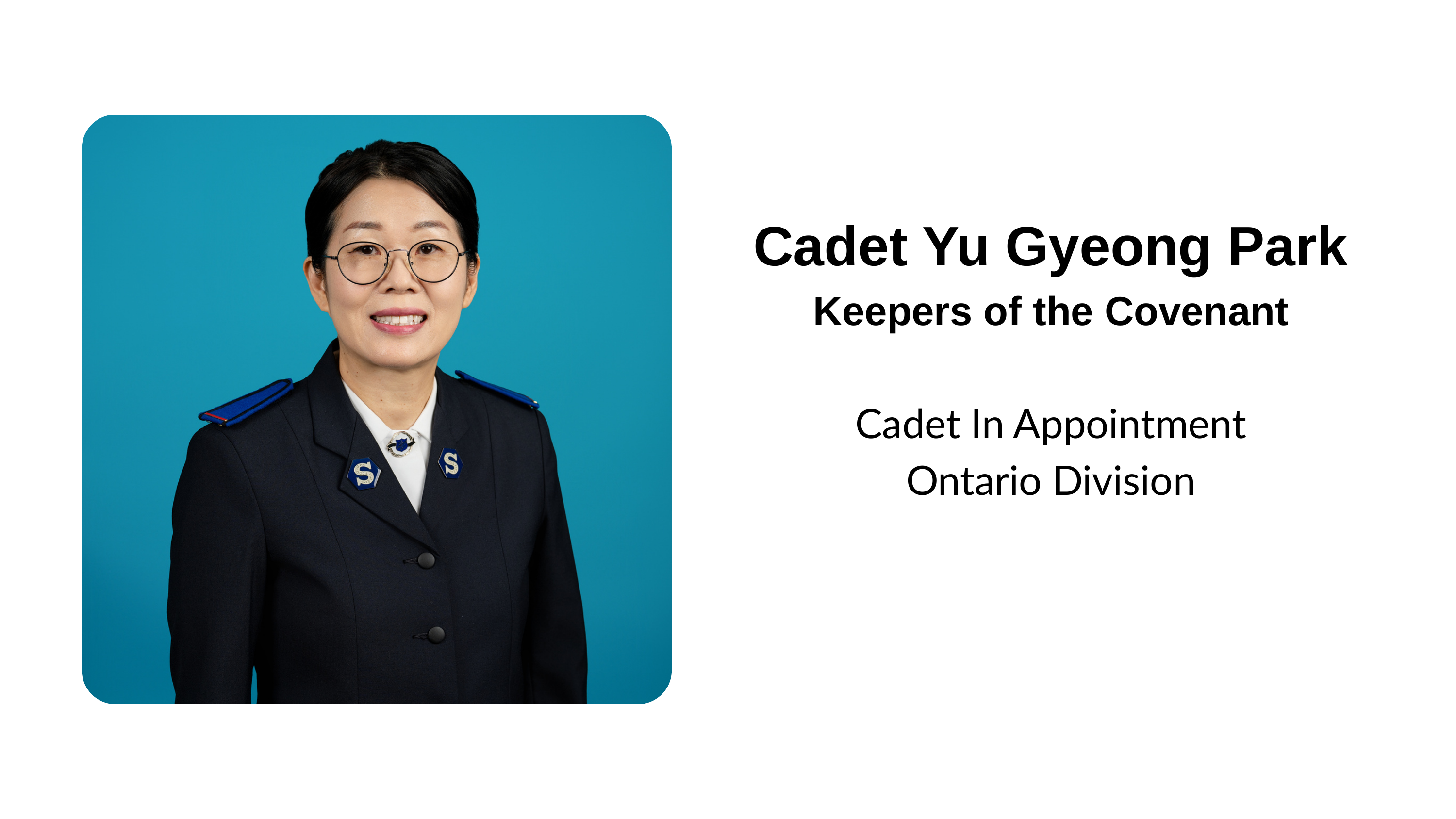

Cadet Yu Gyeong Park
Keepers of the Covenant

Cadet In Appointment
Ontario Division